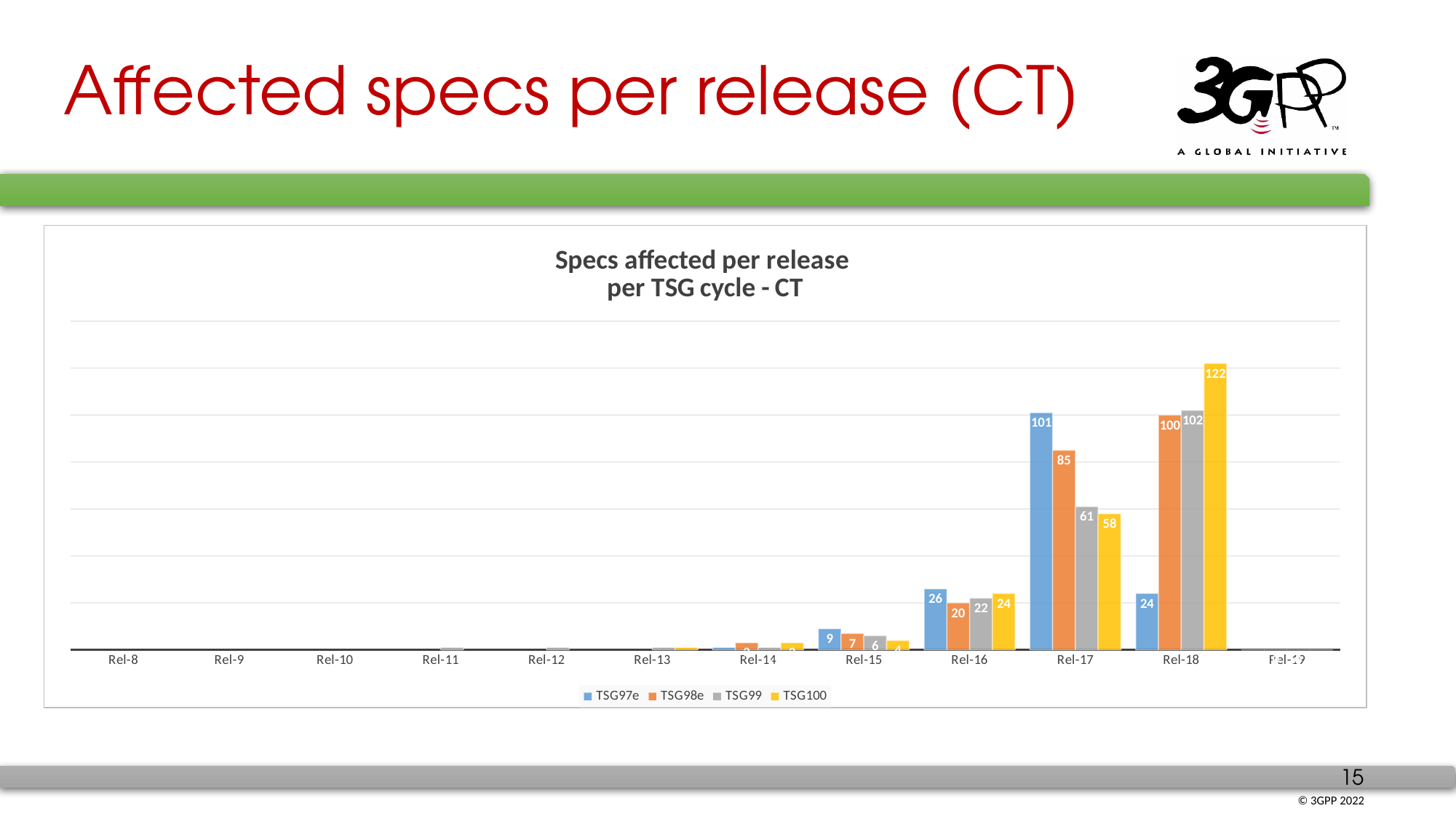

# Affected specs per release (CT)

### Chart: Specs affected per release per TSG cycle - CT

| Category | TSG97e | TSG98e | TSG99 | TSG100 |
|---|---|---|---|---|
| Rel-8 | None | None | None | None |
| Rel-9 | None | None | None | None |
| Rel-10 | None | None | None | None |
| Rel-11 | None | None | 1.0 | None |
| Rel-12 | None | None | 1.0 | None |
| Rel-13 | None | None | 1.0 | 1.0 |
| Rel-14 | 1.0 | 3.0 | 1.0 | 3.0 |
| Rel-15 | 9.0 | 7.0 | 6.0 | 4.0 |
| Rel-16 | 26.0 | 20.0 | 22.0 | 24.0 |
| Rel-17 | 101.0 | 85.0 | 61.0 | 58.0 |
| Rel-18 | 24.0 | 100.0 | 102.0 | 122.0 |
| Rel-19 | 0.0 | 0.0 | 0.0 | 0.0 |